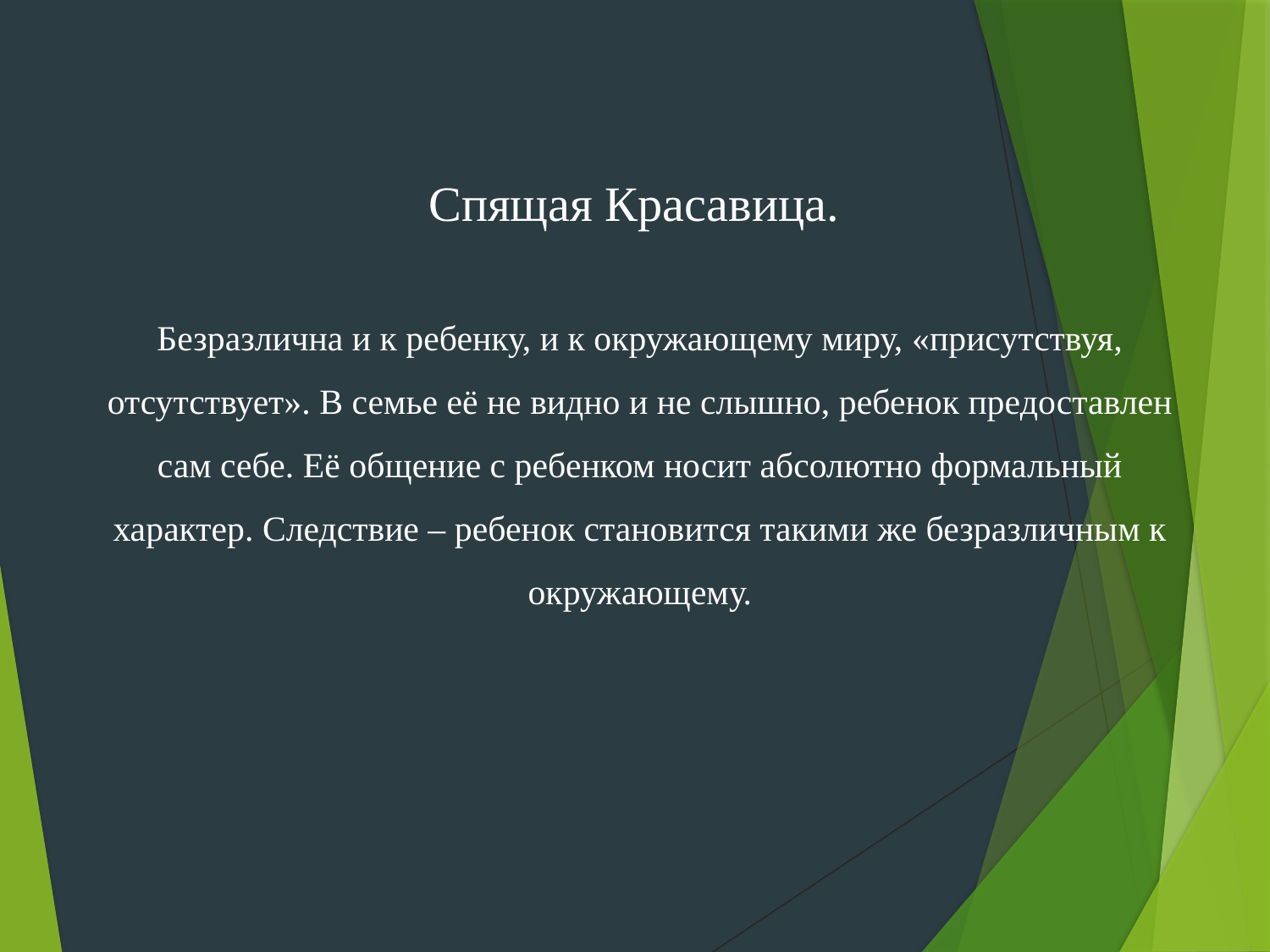

# Спящая Красавица. Безразлична и к ребенку, и к окружающему миру, «присутствуя, отсутствует». В семье её не видно и не слышно, ребенок предоставлен сам себе. Её общение с ребенком носит абсолютно формальный характер. Следствие – ребенок становится такими же безразличным к окружающему.